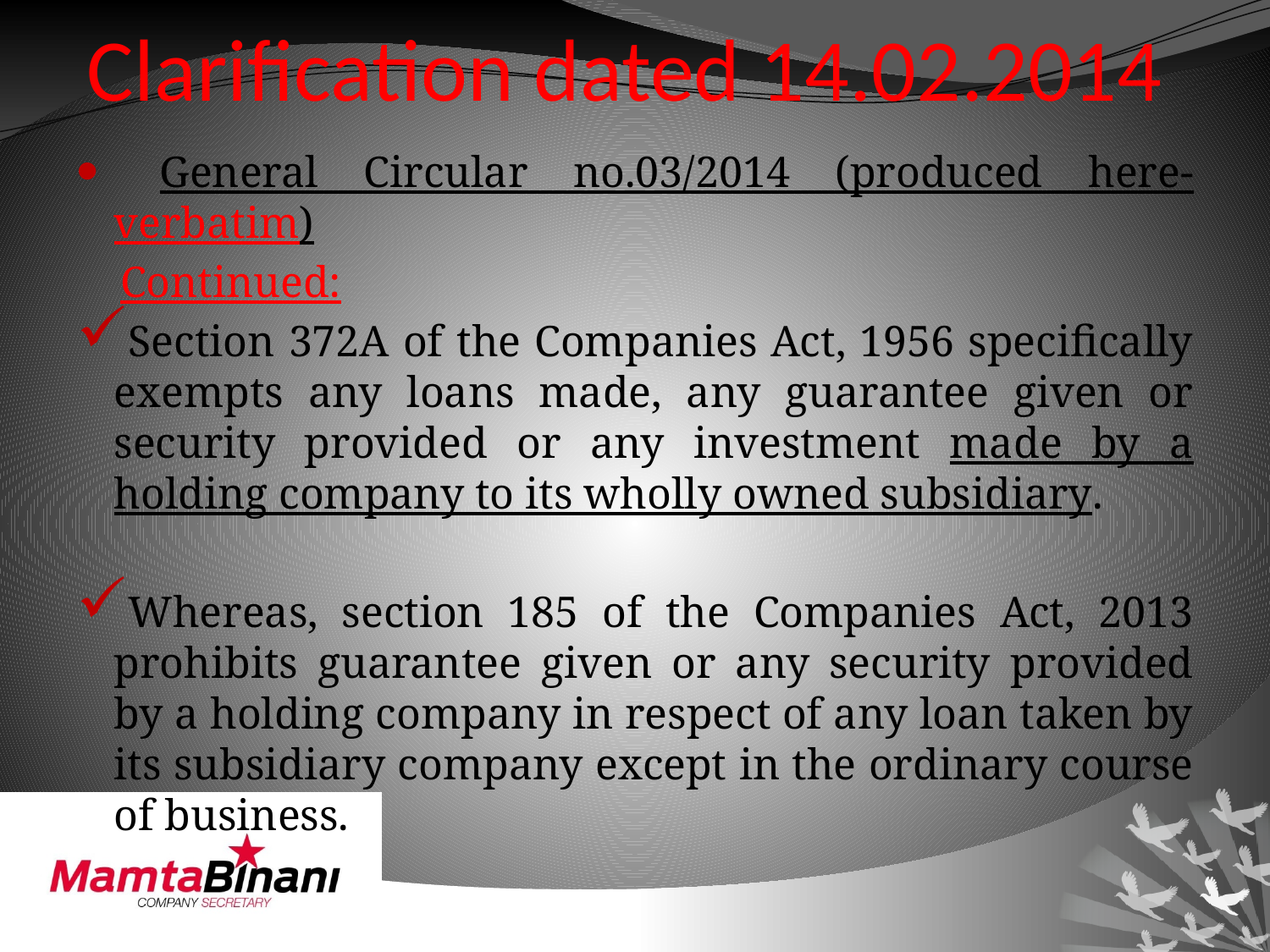

# Clarification dated 14.02.2014
 General Circular no.03/2014 (produced here-verbatim)
    Continued:
Section 372A of the Companies Act, 1956 specifically exempts any loans made, any guarantee given or security provided or any investment made by a holding company to its wholly owned subsidiary.

Whereas, section 185 of the Companies Act, 2013 prohibits guarantee given or any security provided by a holding company in respect of any loan taken by its subsidiary company except in the ordinary course of business.